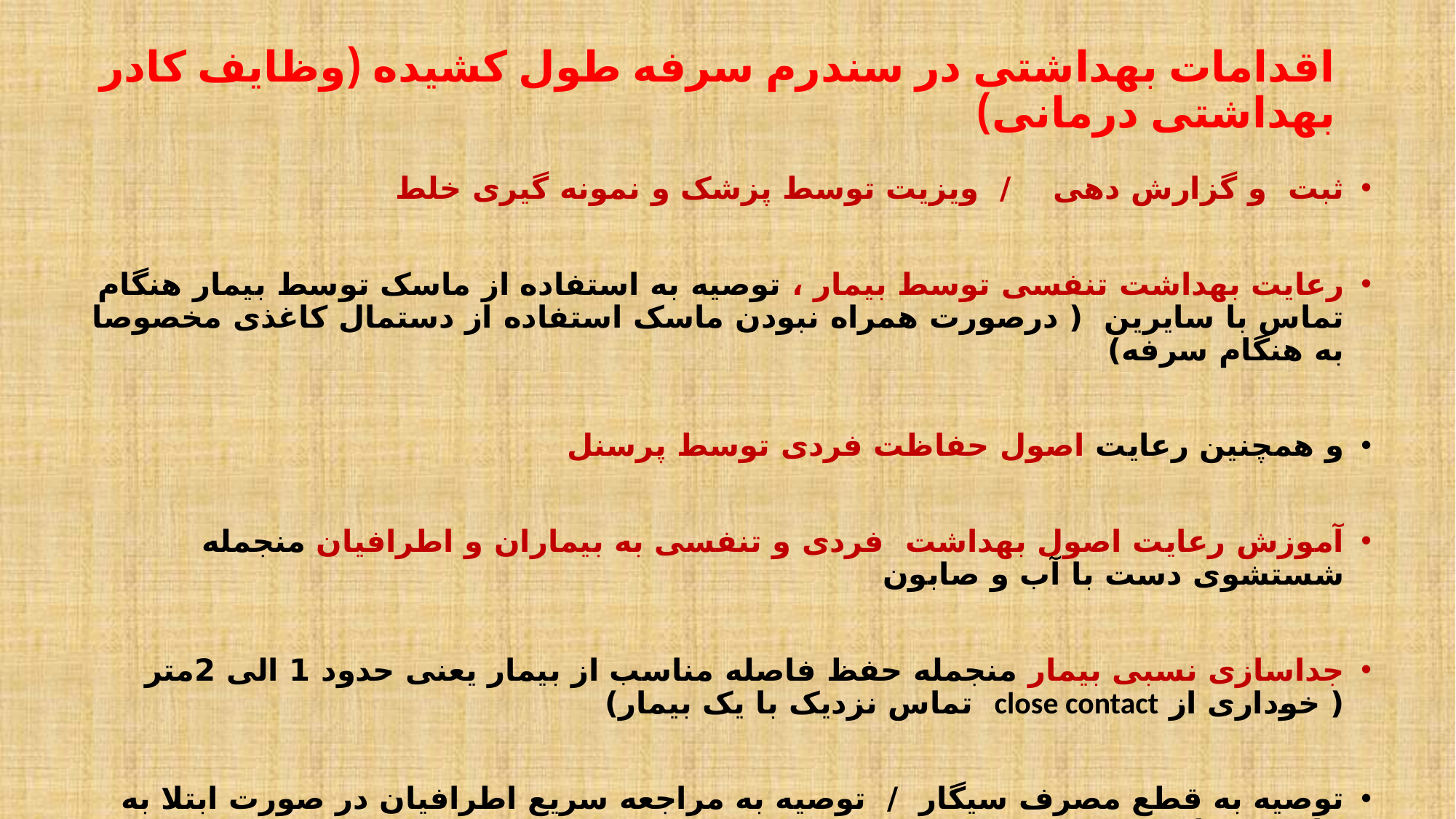

# اقدامات بهداشتی در سندرم سرفه طول کشیده (وظایف کادر بهداشتی درمانی)
ثبت  و گزارش دهی    /  ویزیت توسط پزشک و نمونه گیری خلط

رعایت بهداشت تنفسی توسط بیمار ، توصیه به استفاده از ماسک توسط بیمار هنگام تماس با سایرین  ( درصورت همراه نبودن ماسک استفاده از دستمال کاغذی مخصوصا به هنگام سرفه)

و همچنین رعایت اصول حفاظت فردی توسط پرسنل

آموزش رعایت اصول بهداشت  فردی و تنفسی به بیماران و اطرافیان منجمله شستشوی دست با آب و صابون

جداسازی نسبی بیمار منجمله حفظ فاصله مناسب از بیمار یعنی حدود 1 الی 2متر ( خوداری از close contact  تماس نزدیک با یک بیمار)

توصیه به قطع مصرف سیگار  /  توصیه به مراجعه سریع اطرافیان در صورت ابتلا به علائم مشابه